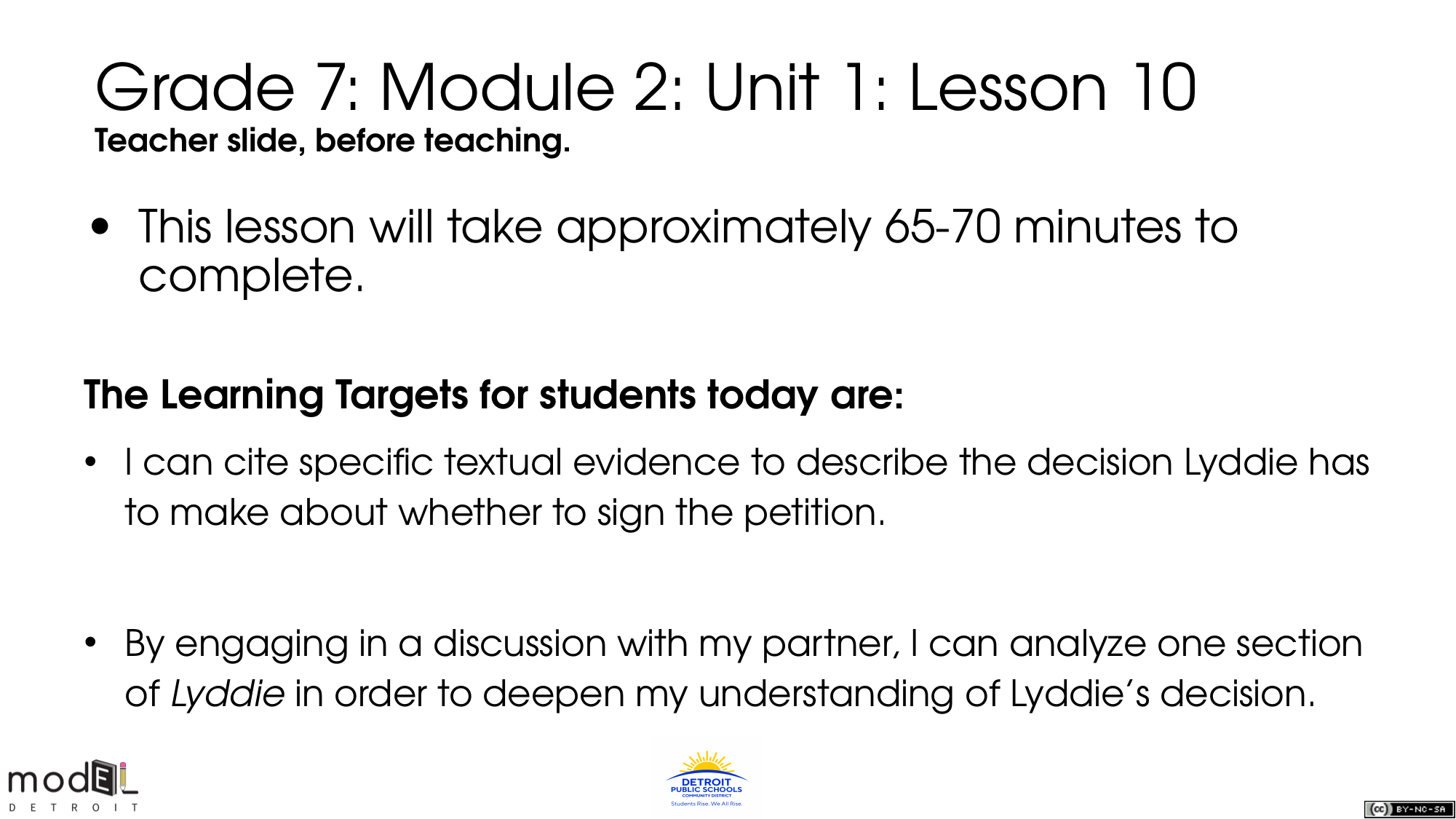

# Grade 7: Module 2: Unit 1: Lesson 10
Teacher slide, before teaching.
This lesson will take approximately 65-70 minutes to complete.

The Learning Targets for students today are:
I can cite specific textual evidence to describe the decision Lyddie has to make about whether to sign the petition.

By engaging in a discussion with my partner, I can analyze one section of Lyddie in order to deepen my understanding of Lyddie’s decision.